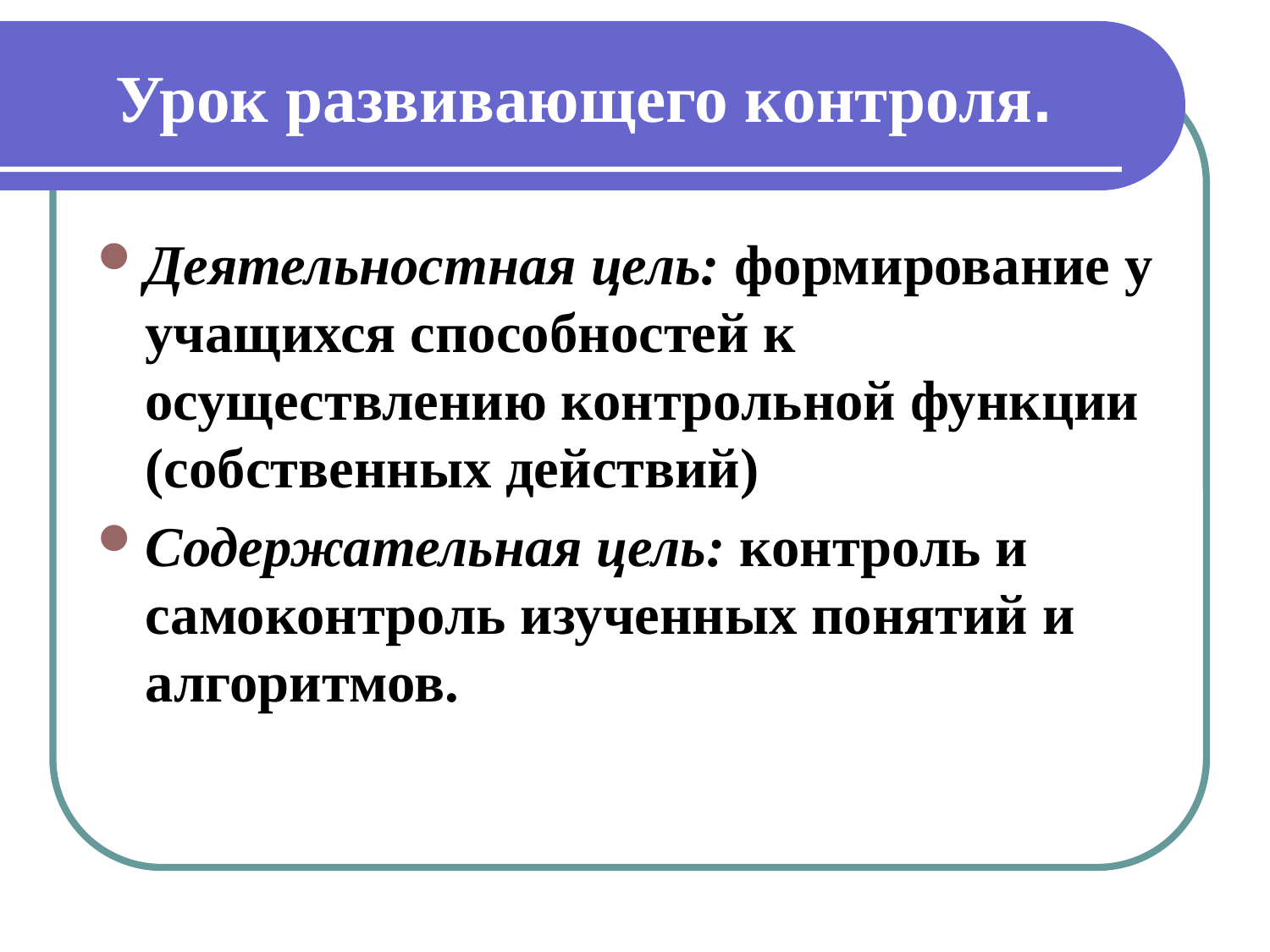

# Урок развивающего контроля.
Деятельностная цель: формирование у учащихся способностей к осуществлению контрольной функции (собственных действий)
Содержательная цель: контроль и самоконтроль изученных понятий и алгоритмов.